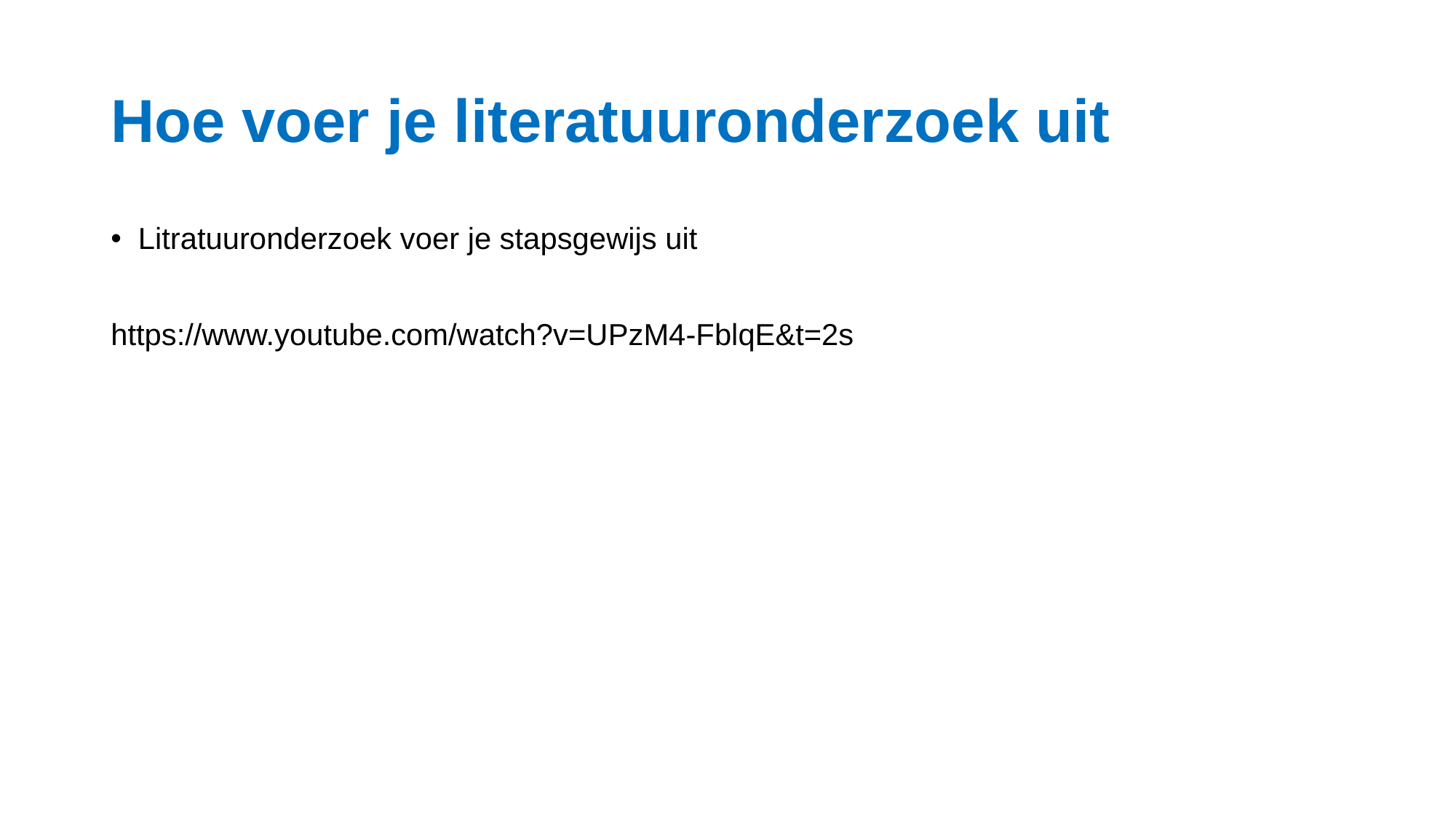

# Hoe voer je literatuuronderzoek uit
Litratuuronderzoek voer je stapsgewijs uit

https://www.youtube.com/watch?v=UPzM4-FblqE&t=2s